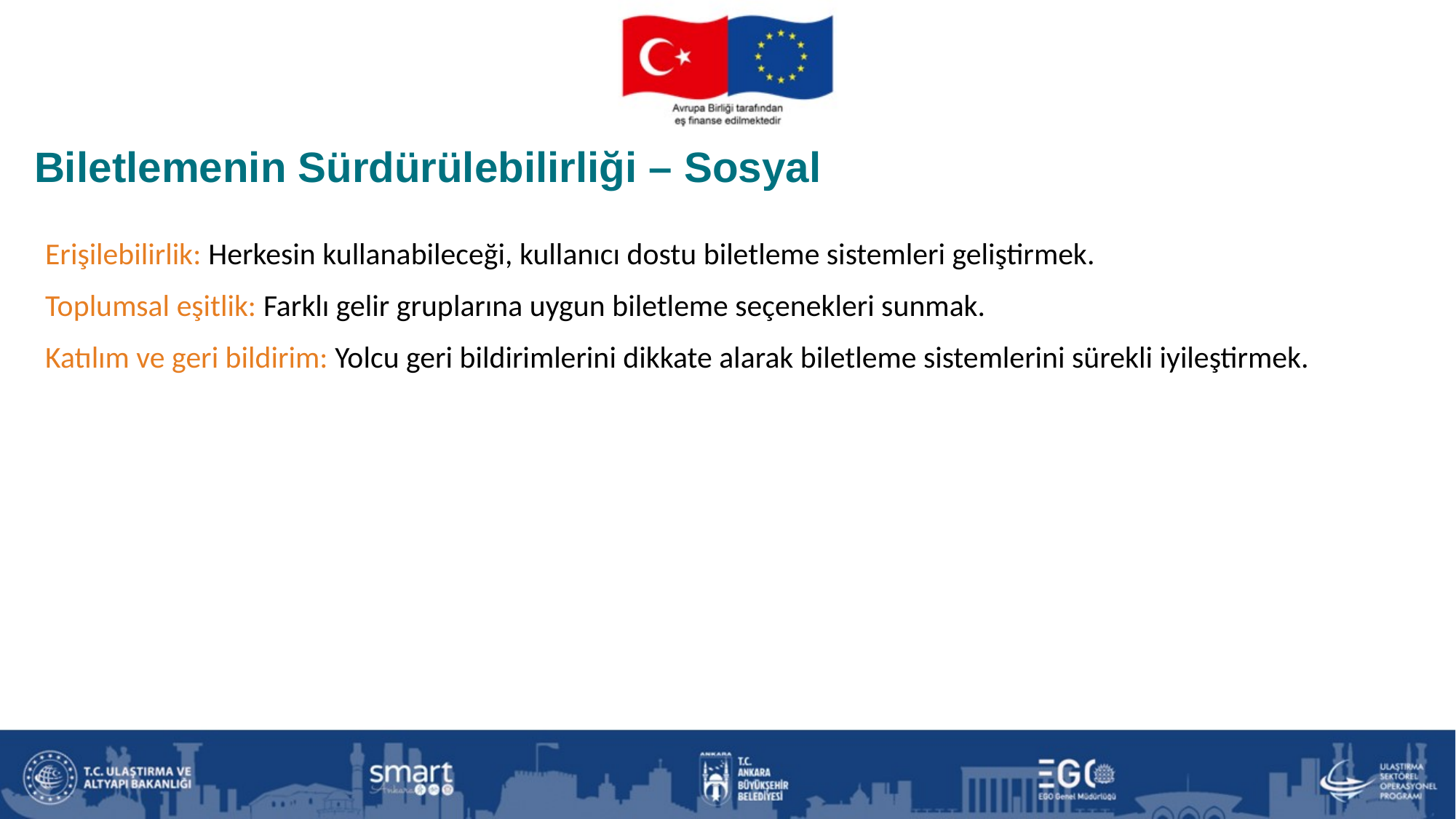

Biletlemenin Sürdürülebilirliği – Sosyal

Erişilebilirlik: Herkesin kullanabileceği, kullanıcı dostu biletleme sistemleri geliştirmek.
Toplumsal eşitlik: Farklı gelir gruplarına uygun biletleme seçenekleri sunmak.
Katılım ve geri bildirim: Yolcu geri bildirimlerini dikkate alarak biletleme sistemlerini sürekli iyileştirmek.